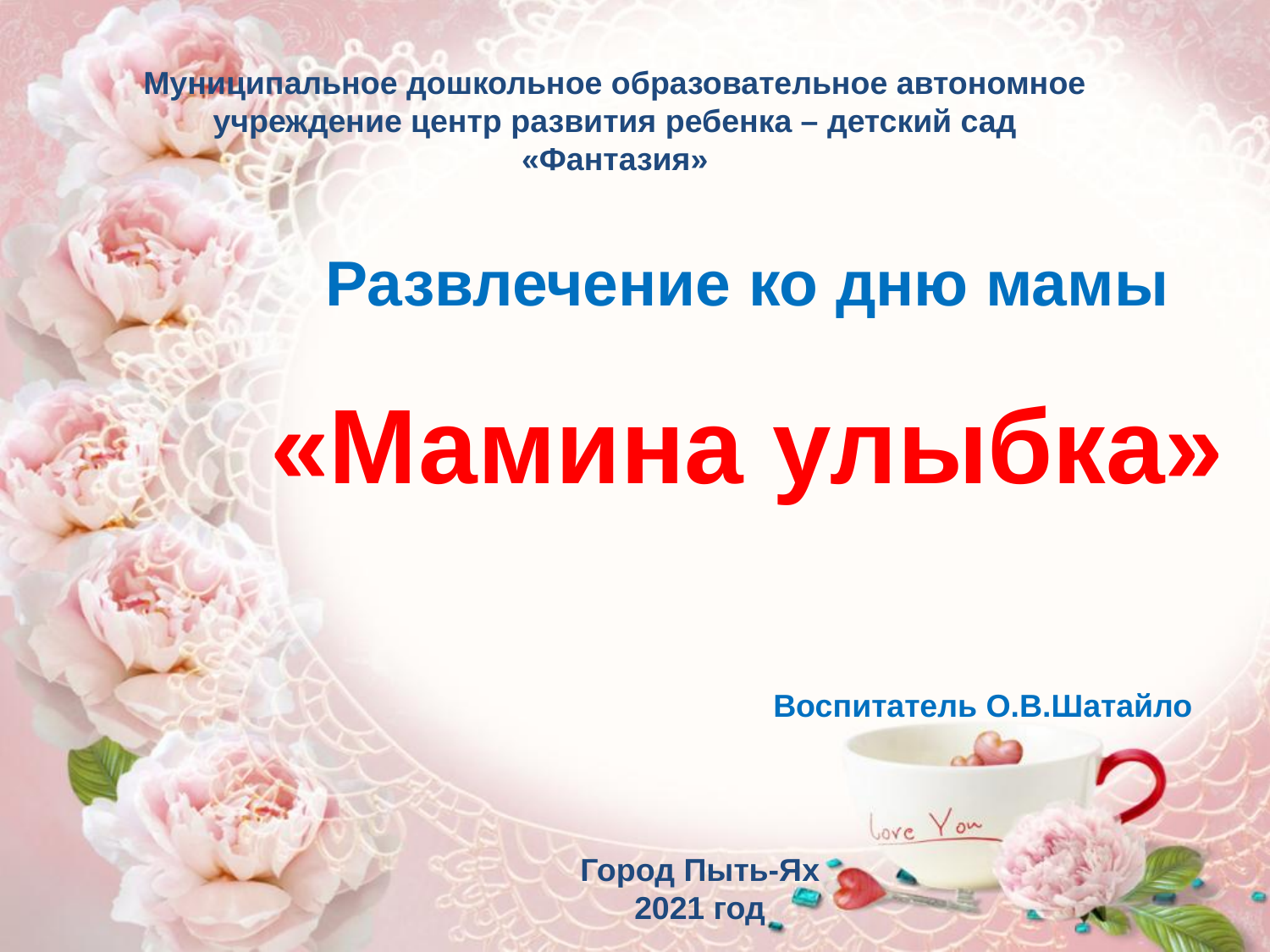

#
Муниципальное дошкольное образовательное автономное учреждение центр развития ребенка – детский сад «Фантазия»
Развлечение ко дню мамы

«Мамина улыбка»

Город Пыть-Ях
2021 год

Воспитатель О.В.Шатайло